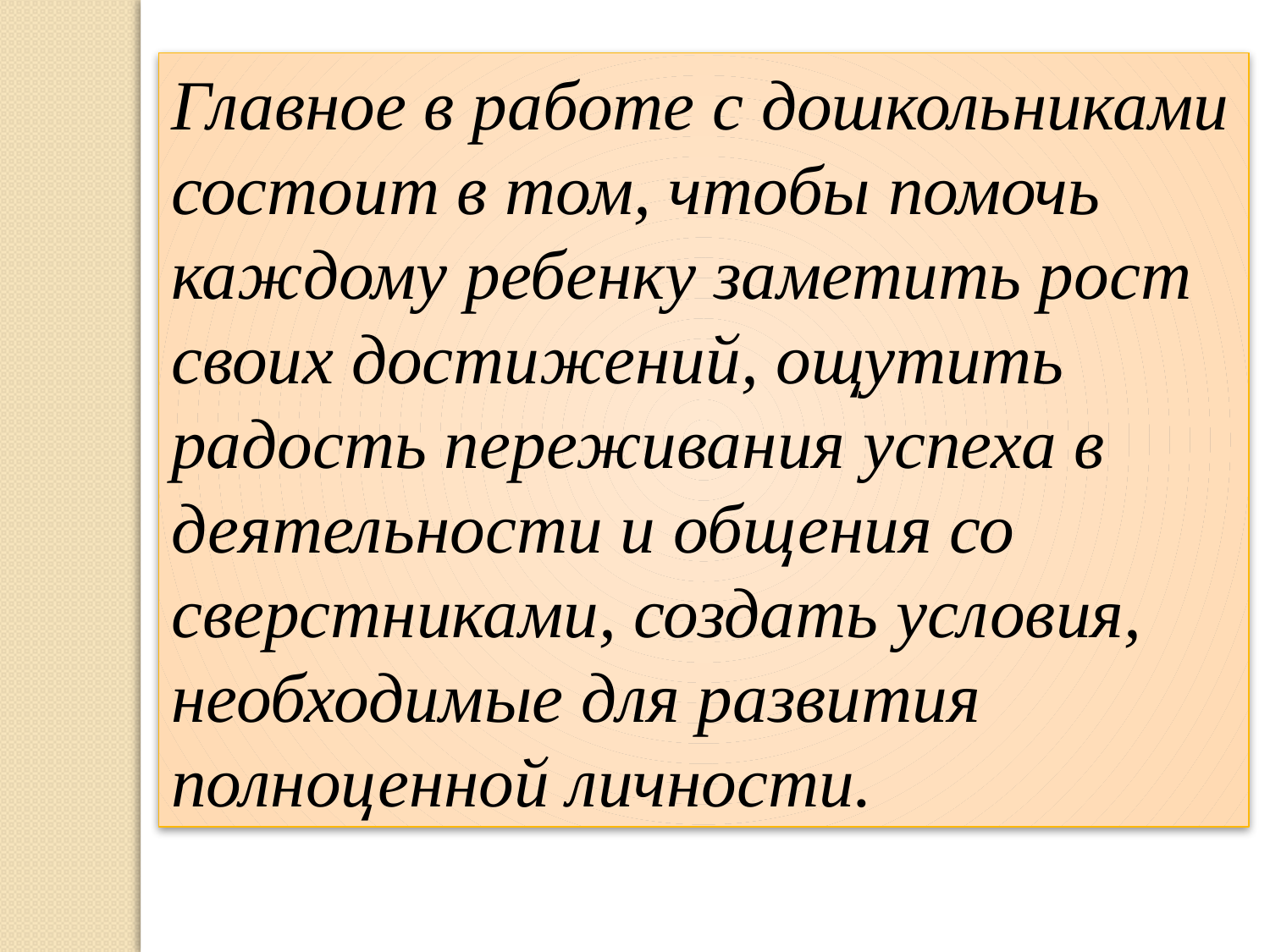

Главное в работе с дошкольниками состоит в том, чтобы помочь каждому ребенку заметить рост своих достижений, ощутить радость переживания успеха в деятельности и общения со сверстниками, создать условия, необходимые для развития полноценной личности.